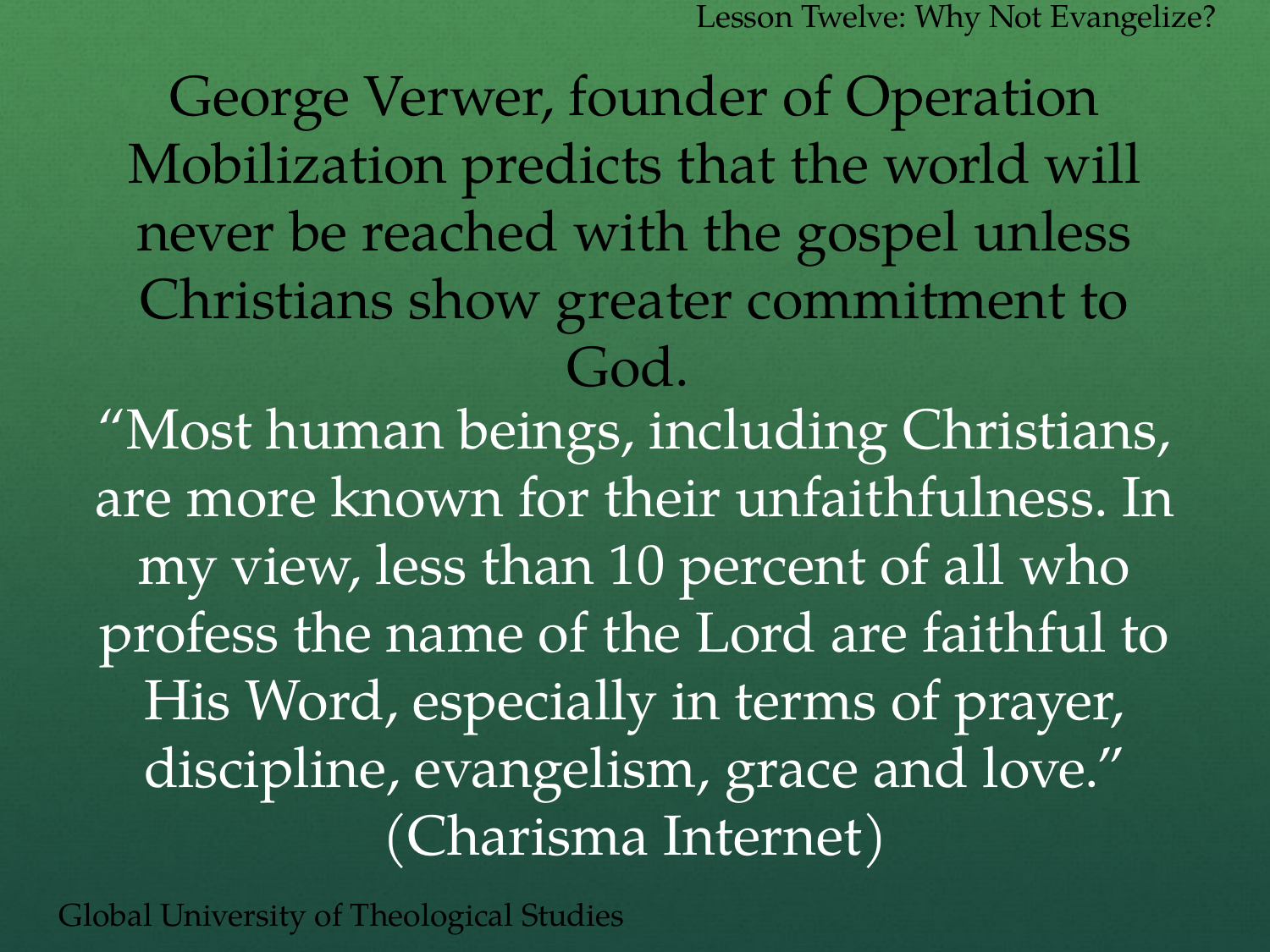

Lesson Twelve: Why Not Evangelize?

George Verwer, founder of Operation Mobilization predicts that the world will never be reached with the gospel unless Christians show greater commitment to God.
“Most human beings, including Christians, are more known for their unfaithfulness. In my view, less than 10 percent of all who profess the name of the Lord are faithful to His Word, especially in terms of prayer, discipline, evangelism, grace and love.” (Charisma Internet)
Global University of Theological Studies